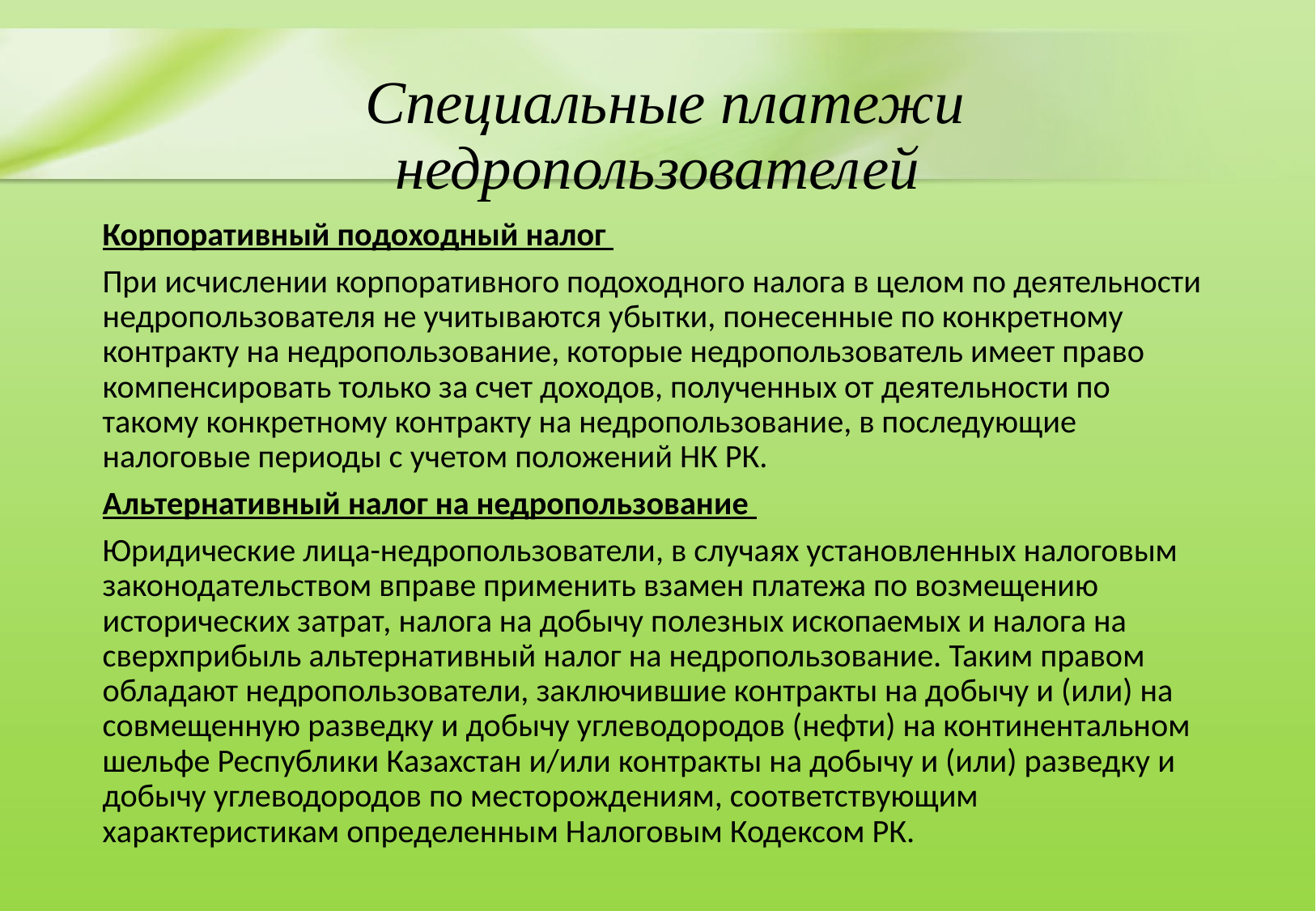

# Специальные платежи недропользователей
Корпоративный подоходный налог
При исчислении корпоративного подоходного налога в целом по деятельности недропользователя не учитываются убытки, понесенные по конкретному контракту на недропользование, которые недропользователь имеет право компенсировать только за счет доходов, полученных от деятельности по такому конкретному контракту на недропользование, в последующие налоговые периоды с учетом положений НК РК.
Альтернативный налог на недропользование
Юридические лица-недропользователи, в случаях установленных налоговым законодательством вправе применить взамен платежа по возмещению исторических затрат, налога на добычу полезных ископаемых и налога на сверхприбыль альтернативный налог на недропользование. Таким правом обладают недропользователи, заключившие контракты на добычу и (или) на совмещенную разведку и добычу углеводородов (нефти) на континентальном шельфе Республики Казахстан и/или контракты на добычу и (или) разведку и добычу углеводородов по месторождениям, соответствующим характеристикам определенным Налоговым Кодексом РК.